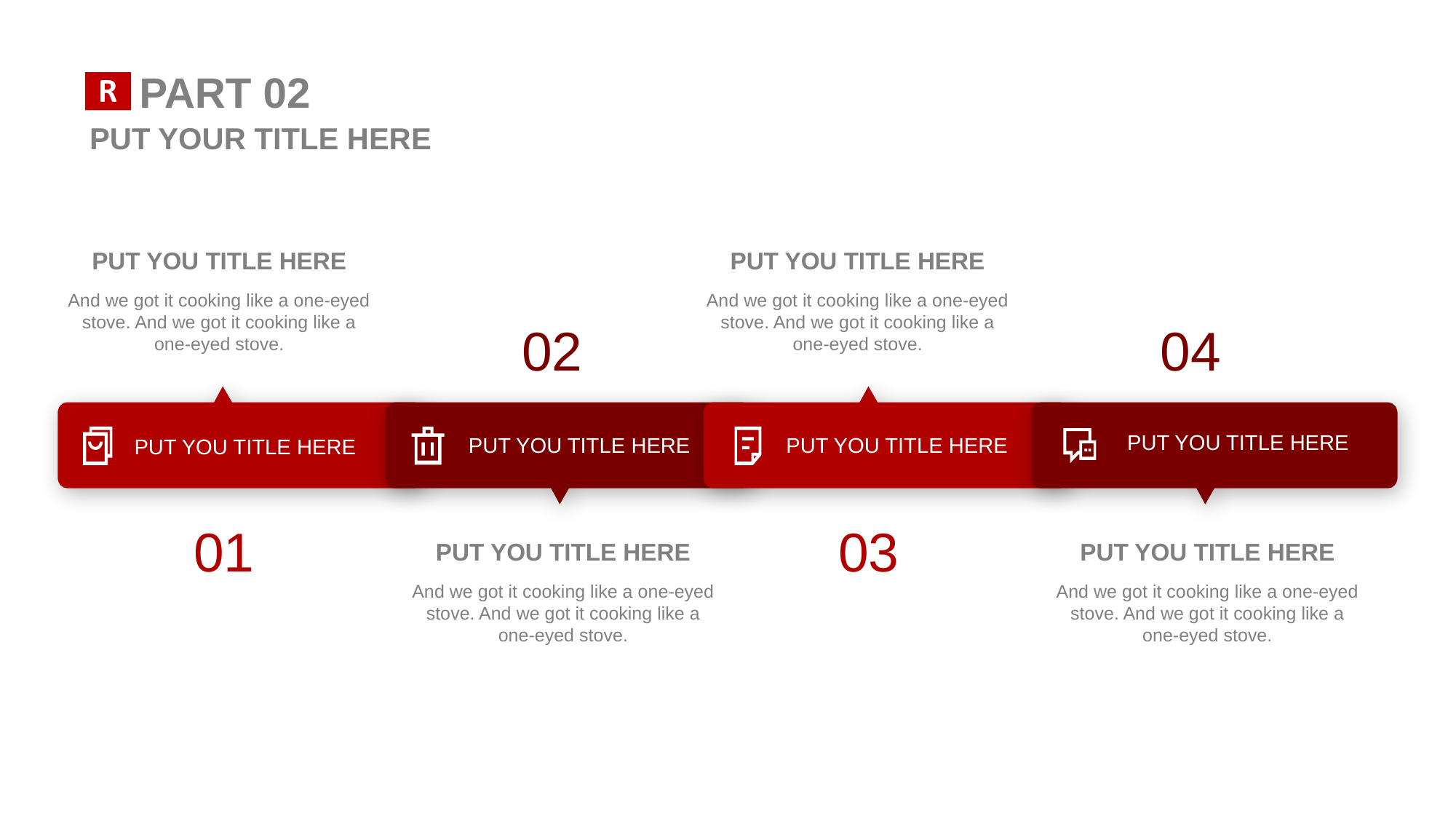

PART 02

PUT YOUR TITLE HERE
PUT YOU TITLE HERE
And we got it cooking like a one-eyed stove. And we got it cooking like a one-eyed stove.
PUT YOU TITLE HERE
And we got it cooking like a one-eyed stove. And we got it cooking like a one-eyed stove.
02
04

PUT YOU TITLE HERE

PUT YOU TITLE HERE
PUT YOU TITLE HERE

PUT YOU TITLE HERE

01
03
PUT YOU TITLE HERE
And we got it cooking like a one-eyed stove. And we got it cooking like a one-eyed stove.
PUT YOU TITLE HERE
And we got it cooking like a one-eyed stove. And we got it cooking like a one-eyed stove.